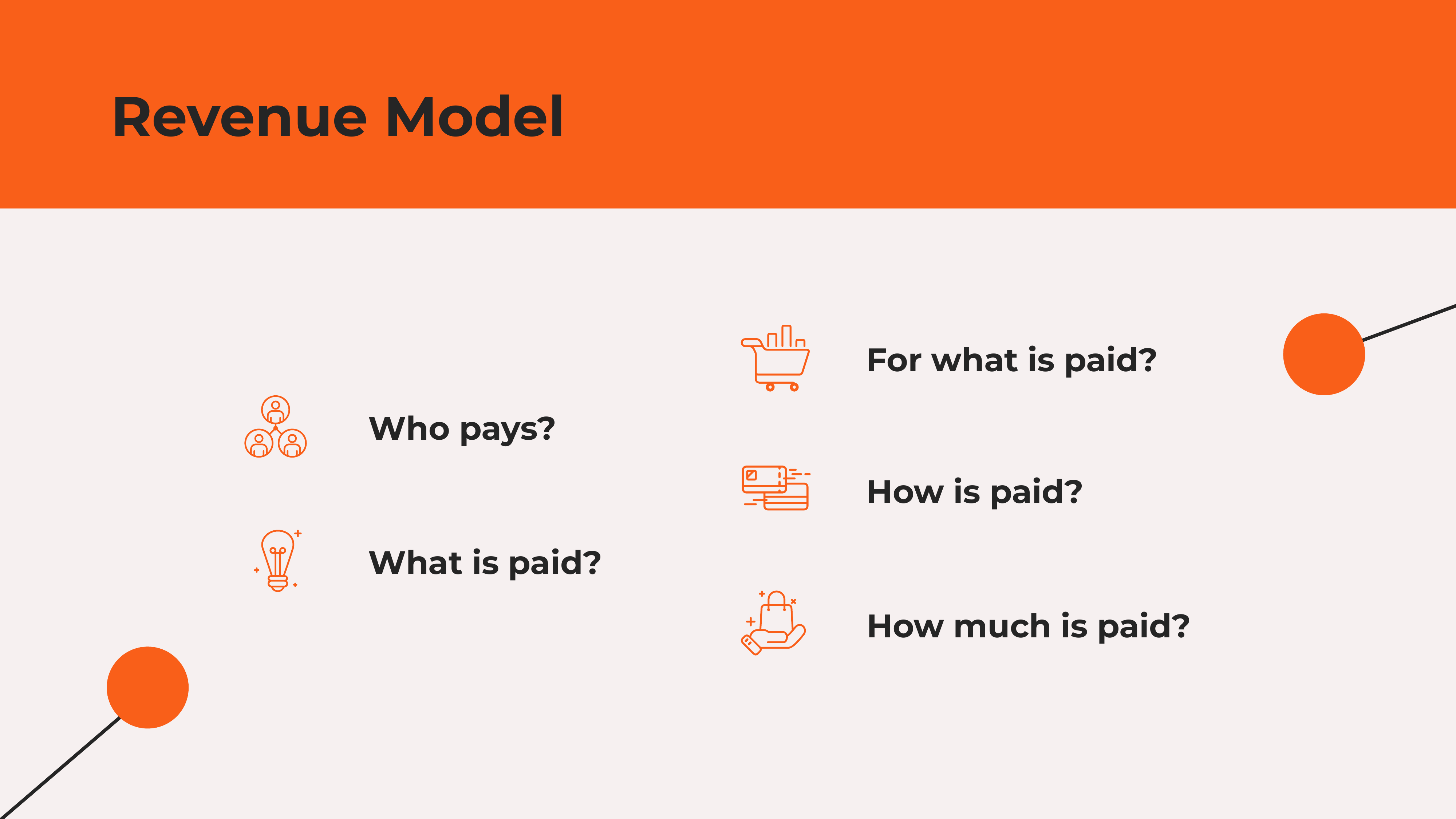

Revenue Model

For what is paid?

Who pays?

How is paid?

What is paid?

How much is paid?